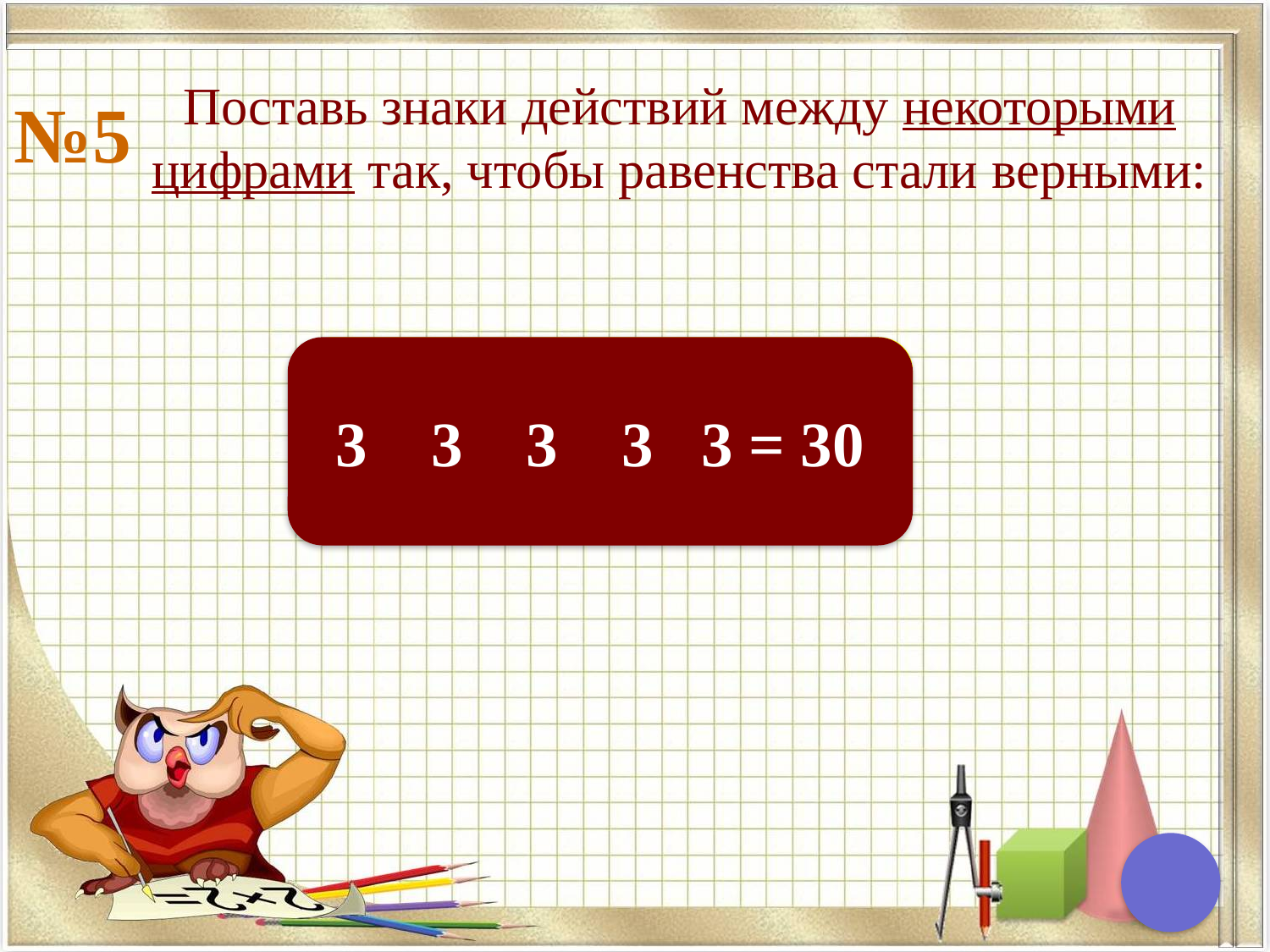

# Поставь знаки действий между некоторыми цифрами так, чтобы равенства стали верными:
№5
3    3    3    3   3 = 30

33 – 3 + 3 – 3  = 30